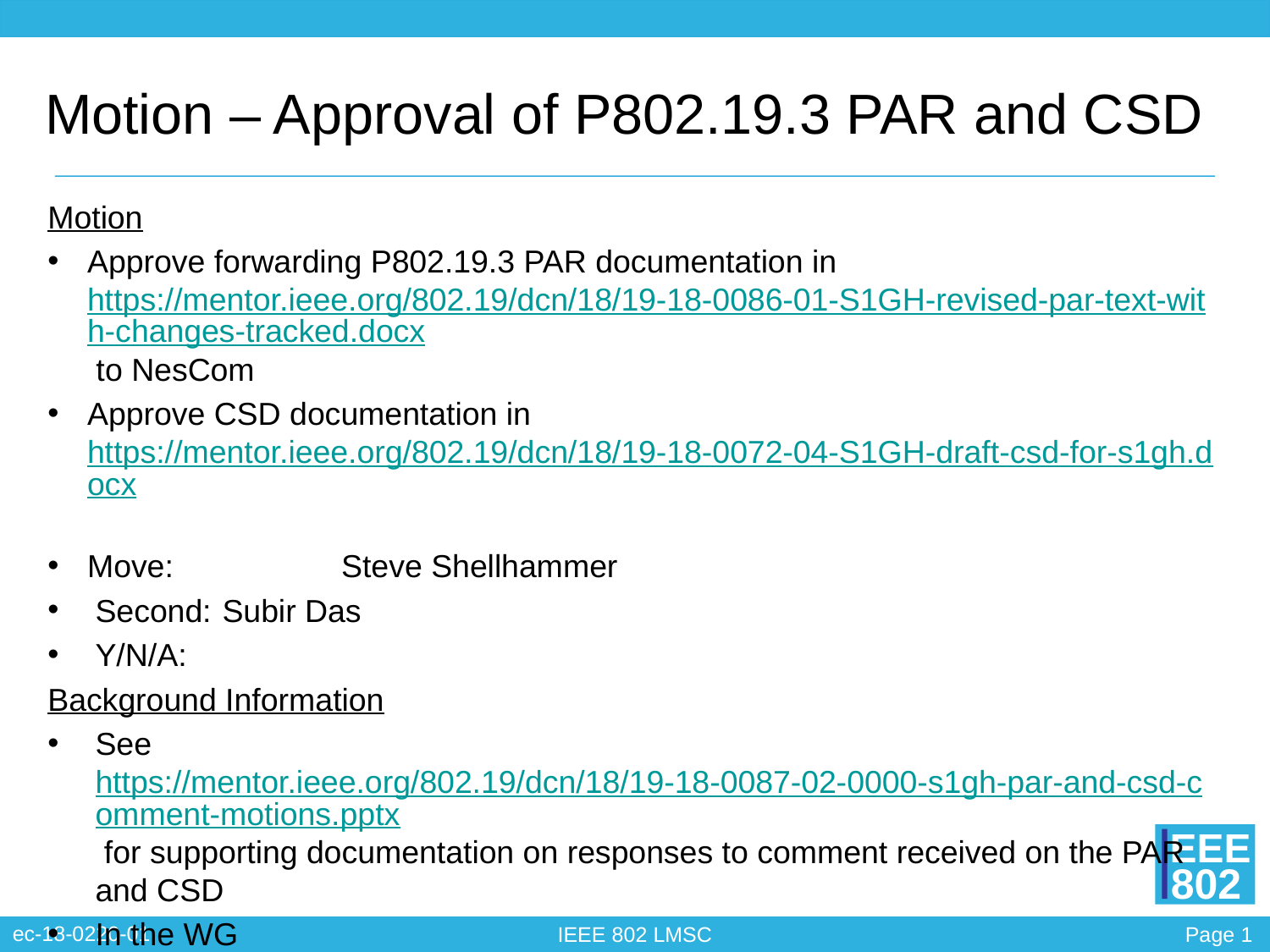

# Motion – Approval of P802.19.3 PAR and CSD
Motion
Approve forwarding P802.19.3 PAR documentation in https://mentor.ieee.org/802.19/dcn/18/19-18-0086-01-S1GH-revised-par-text-with-changes-tracked.docx to NesCom
Approve CSD documentation in https://mentor.ieee.org/802.19/dcn/18/19-18-0072-04-S1GH-draft-csd-for-s1gh.docx
Move:		Steve Shellhammer
Second:	Subir Das
Y/N/A:
Background Information
See https://mentor.ieee.org/802.19/dcn/18/19-18-0087-02-0000-s1gh-par-and-csd-comment-motions.pptx for supporting documentation on responses to comment received on the PAR and CSD
In the WG
PAR (y/n/a): 5/0/1
CSD (y/n/a): 5/0/1